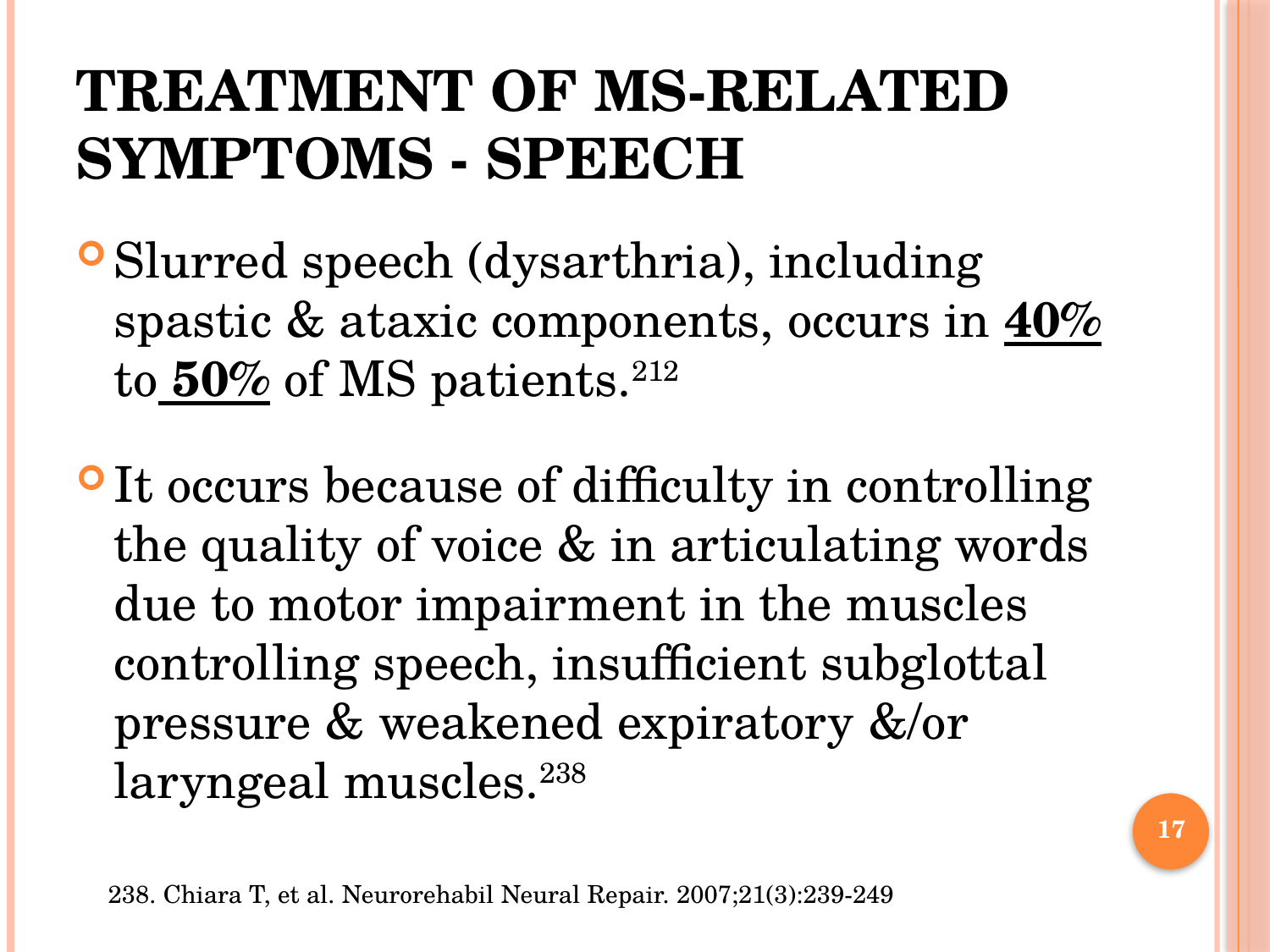

# Treatment of MS-related symptoms - Speech
Slurred speech (dysarthria), including spastic & ataxic components, occurs in 40% to 50% of MS patients.212

It occurs because of difficulty in controlling the quality of voice & in articulating words due to motor impairment in the muscles controlling speech, insufficient subglottal pressure & weakened expiratory &/or laryngeal muscles.238

    238. Chiara T, et al. Neurorehabil Neural Repair. 2007;21(3):239-249
17